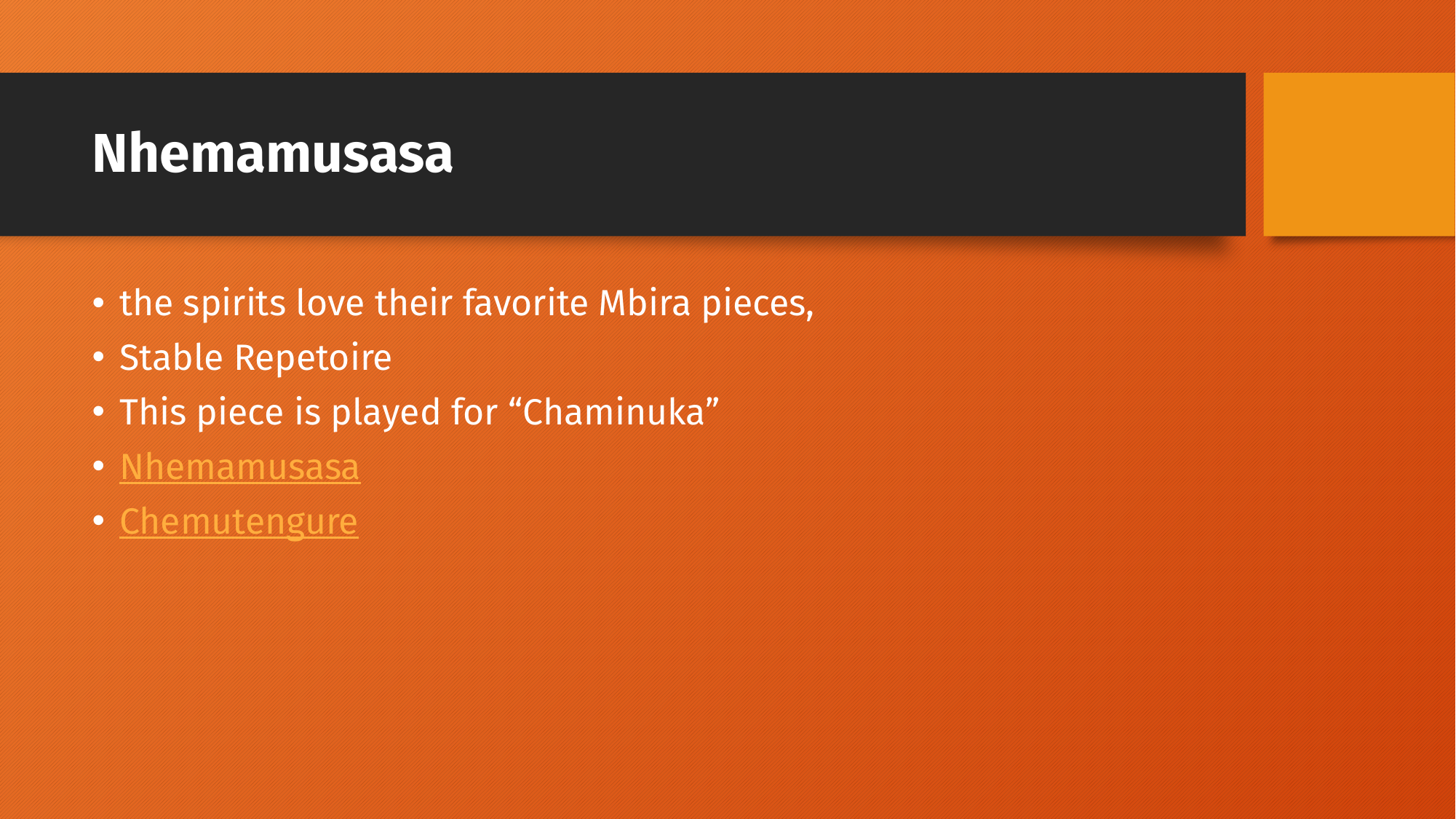

# Nhemamusasa
the spirits love their favorite Mbira pieces,
Stable Repetoire
This piece is played for “Chaminuka”
Nhemamusasa
Chemutengure